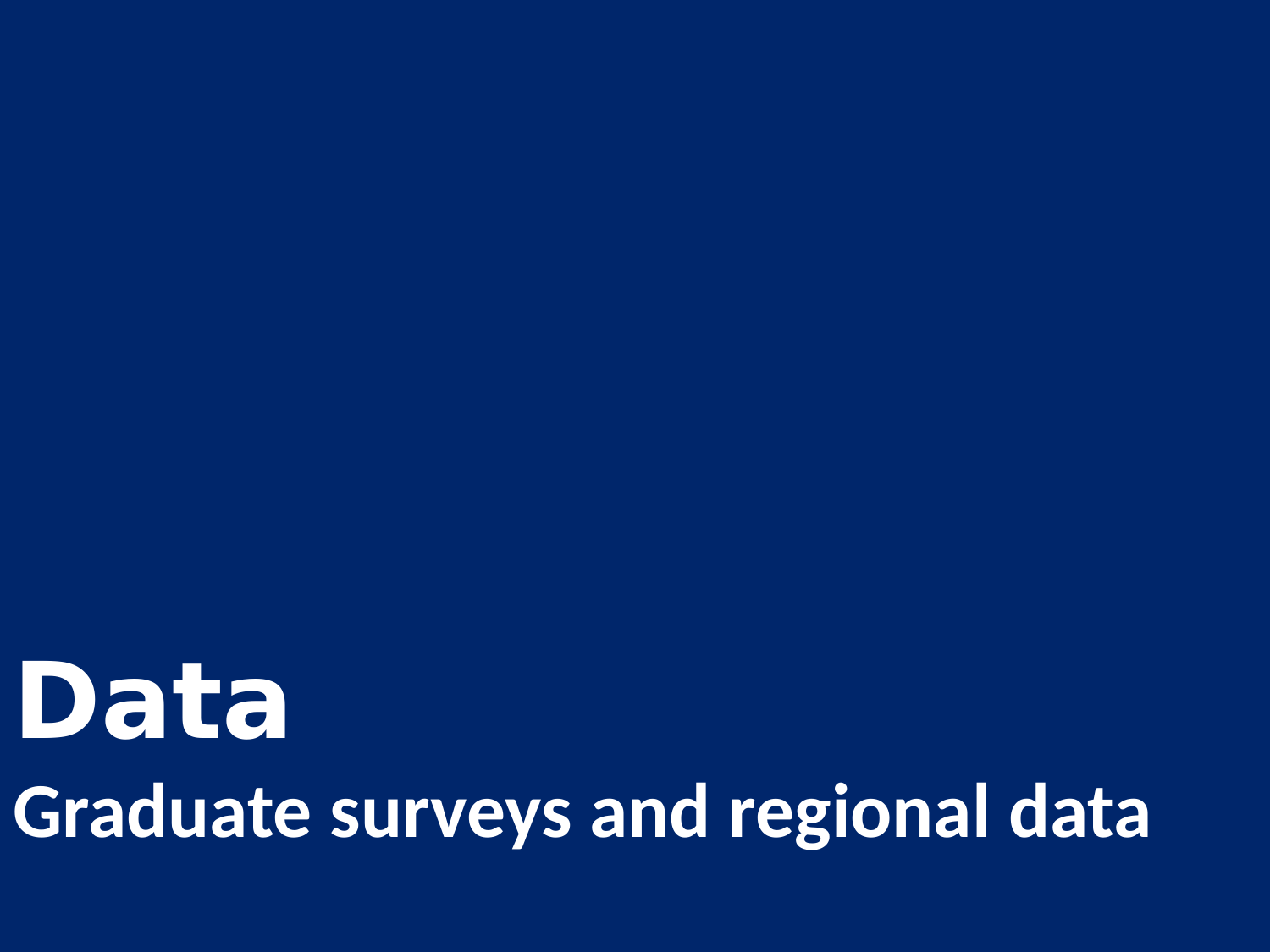

# Data Graduate surveys and regional data